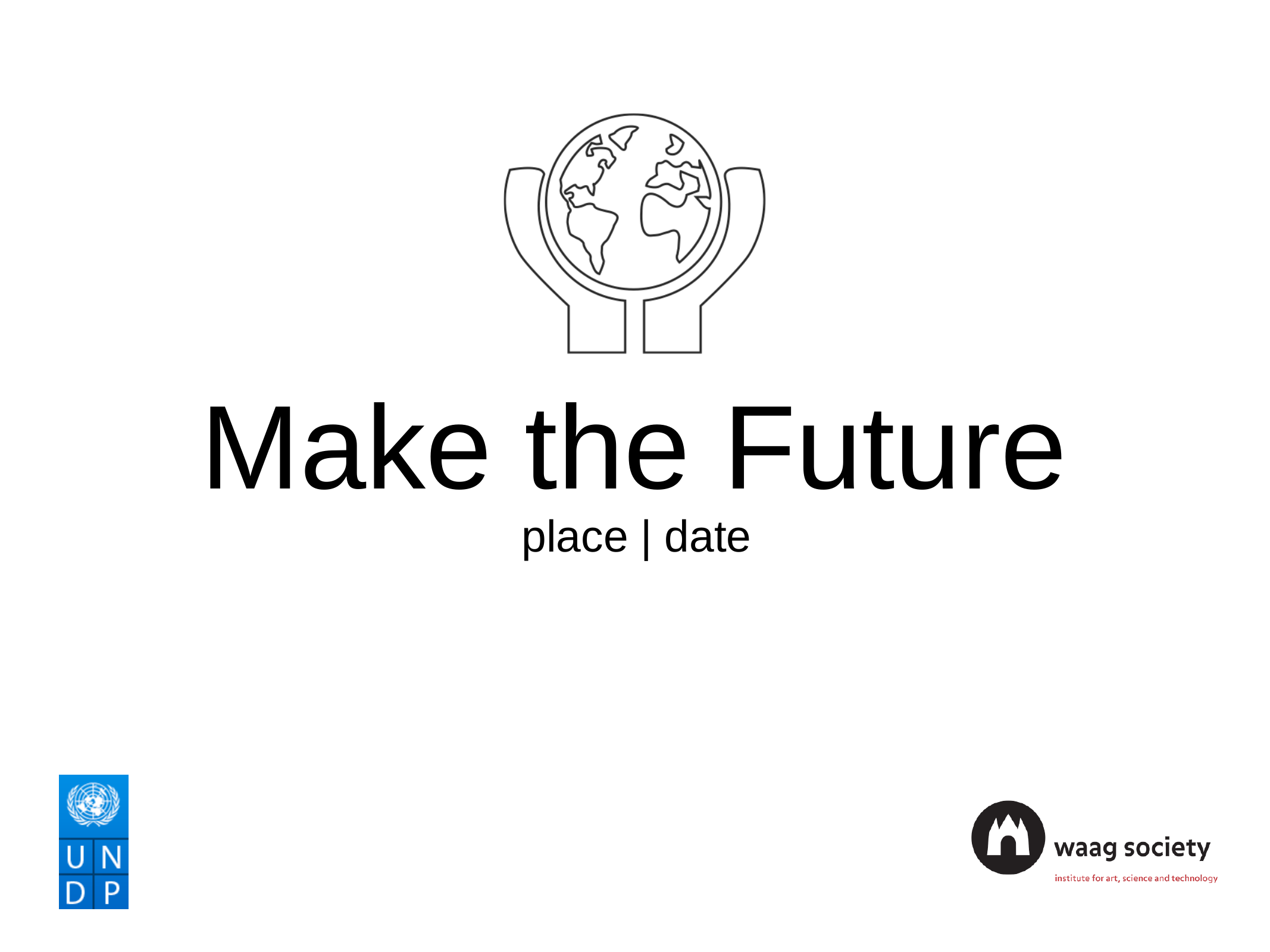

# Make the Future
place | date